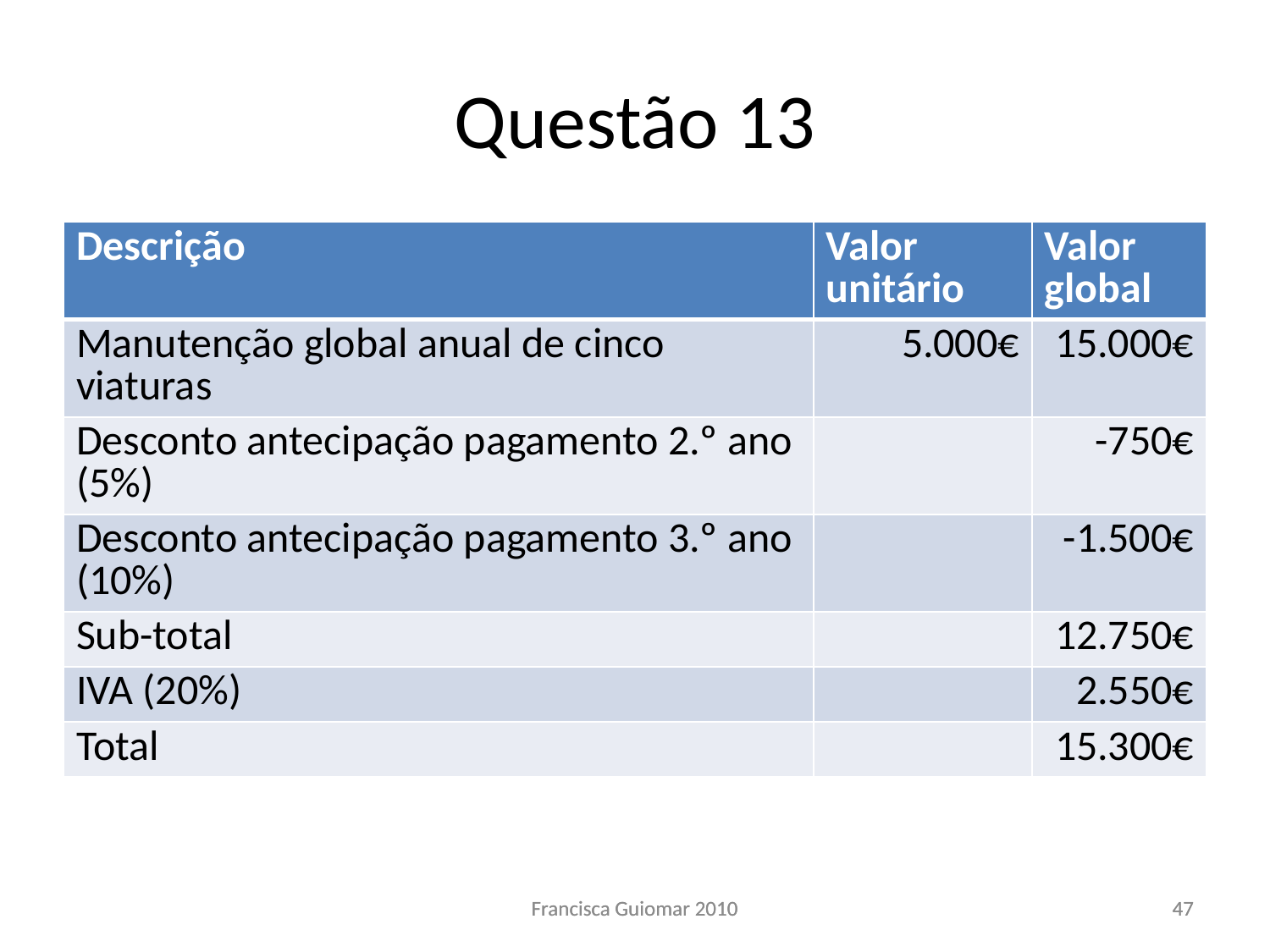

# Questão 13
| Descrição | Valor unitário | Valor global |
| --- | --- | --- |
| Manutenção global anual de cinco viaturas | 5.000€ | 15.000€ |
| Desconto antecipação pagamento 2.º ano (5%) |  | -750€ |
| Desconto antecipação pagamento 3.º ano (10%) |  | -1.500€ |
| Sub-total |  | 12.750€ |
| IVA (20%) |  | 2.550€ |
| Total |  | 15.300€ |
Francisca Guiomar 2010
Francisca Guiomar 2010
47
47